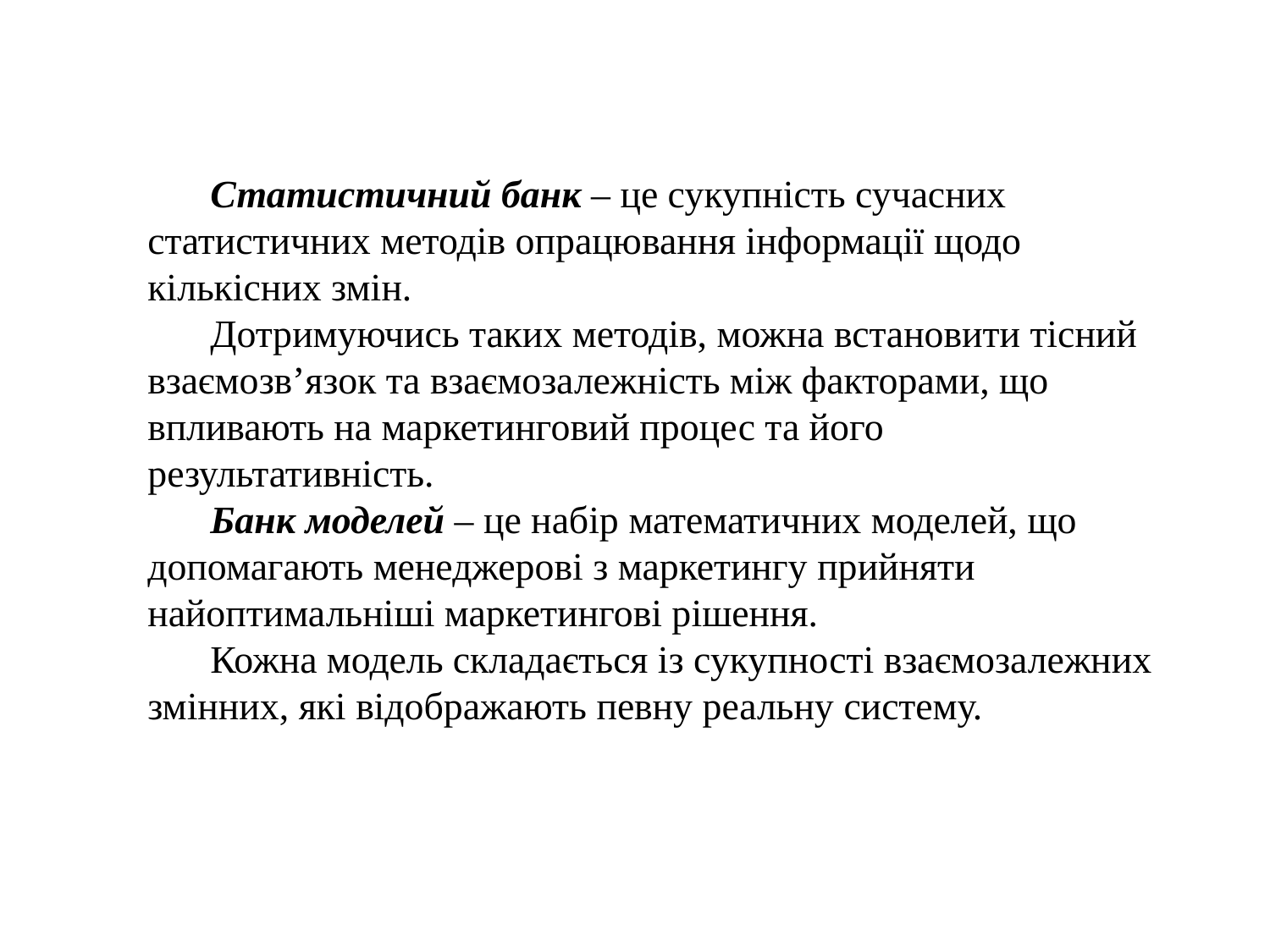

Статистичний банк – це сукупність сучасних статистичних методів опрацювання інформації щодо кількісних змін.
Дотримуючись таких методів, можна встановити тісний взаємозв’язок та взаємозалежність між факторами, що впливають на маркетинговий процес та його результативність.
Банк моделей – це набір математичних моделей, що допомагають менеджерові з маркетингу прийняти найоптимальніші маркетингові рішення.
Кожна модель складається із сукупності взаємозалежних змінних, які відображають певну реальну систему.